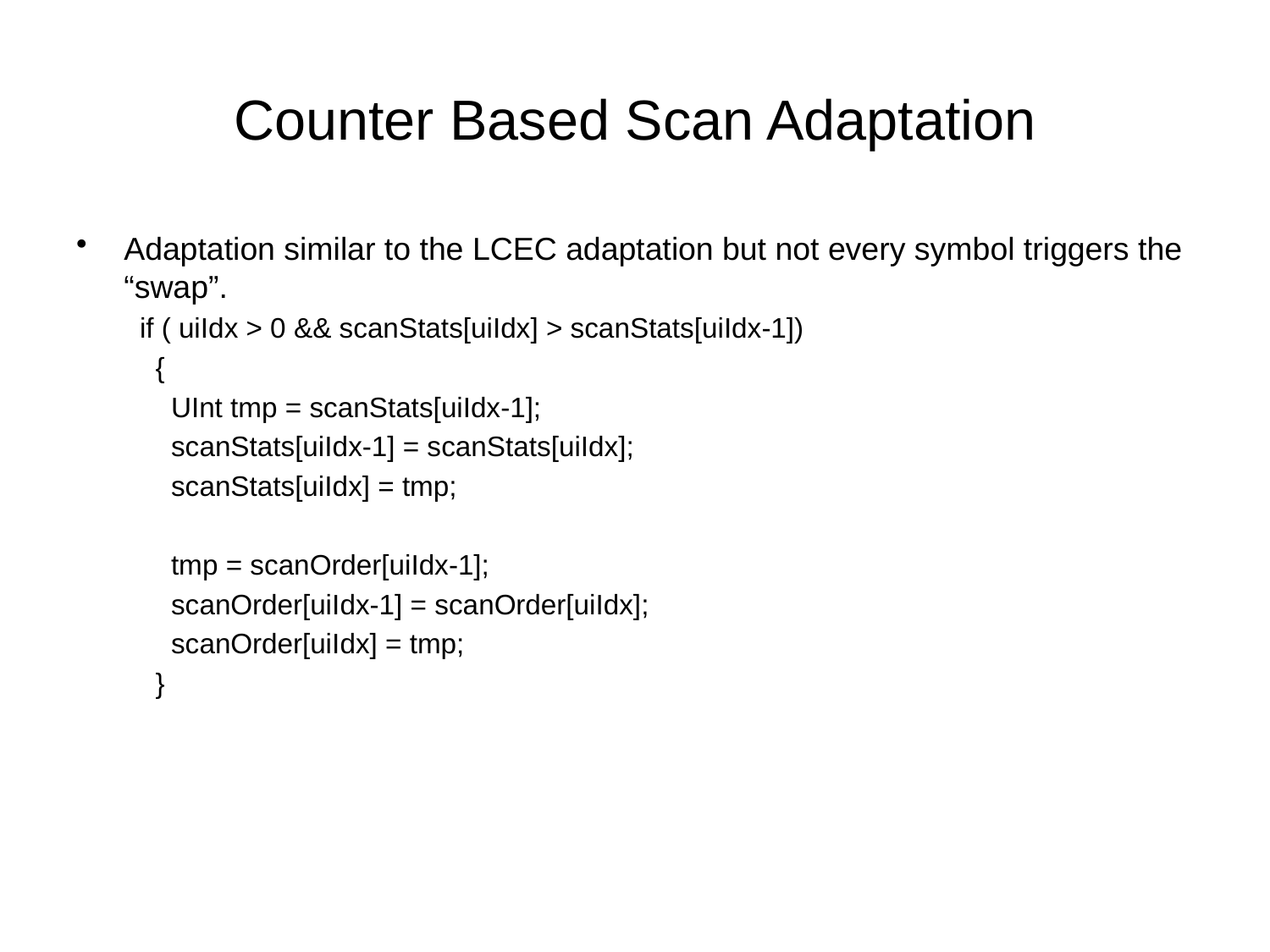

# Counter Based Scan Adaptation
Adaptation similar to the LCEC adaptation but not every symbol triggers the “swap”.
if ( uiIdx > 0 && scanStats[uiIdx] > scanStats[uiIdx-1])
  {
    UInt tmp = scanStats[uiIdx-1];
    scanStats[uiIdx-1] = scanStats[uiIdx];
    scanStats[uiIdx] = tmp;

    tmp = scanOrder[uiIdx-1];
    scanOrder[uiIdx-1] = scanOrder[uiIdx];
    scanOrder[uiIdx] = tmp;
  }